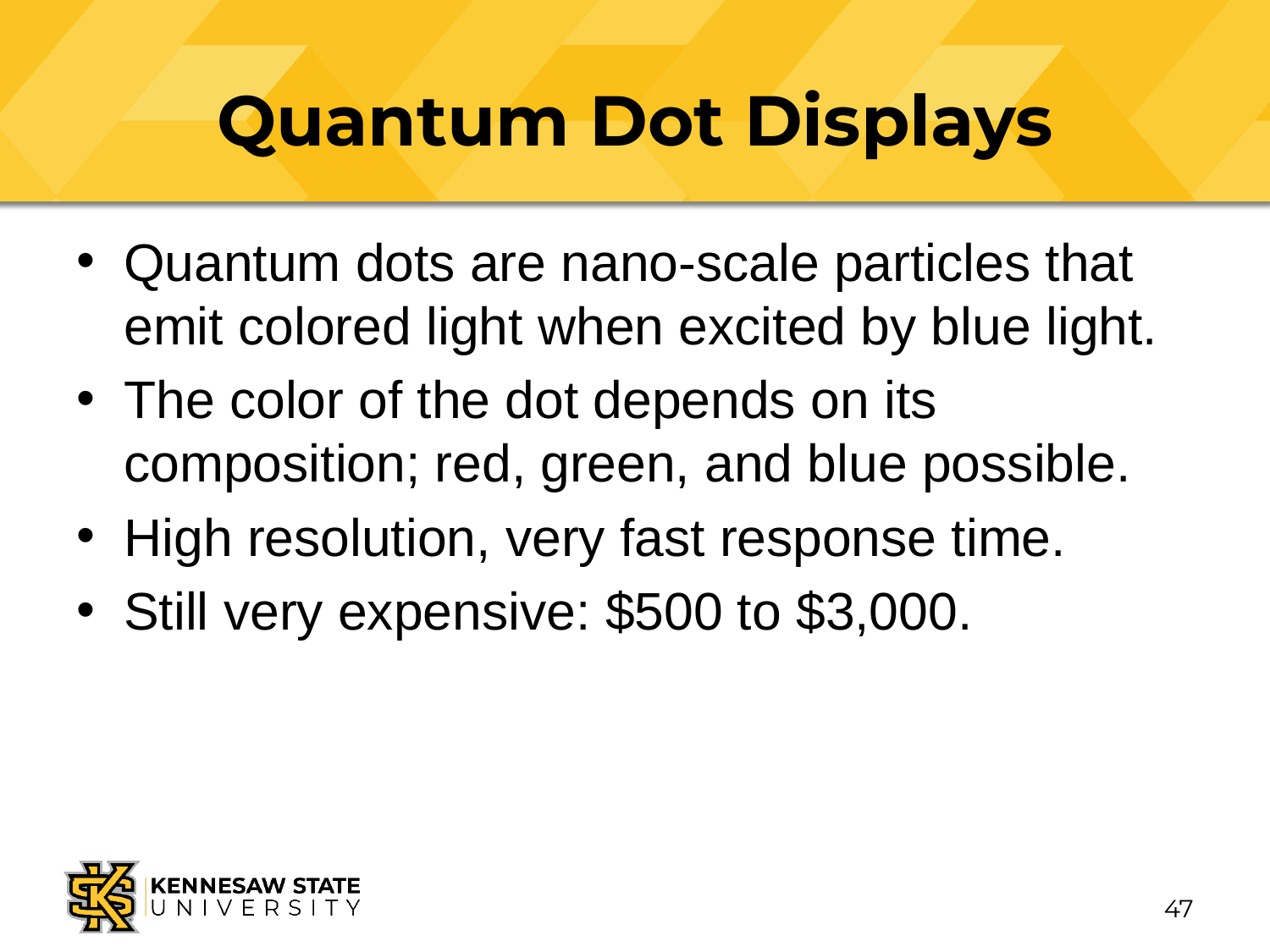

# Quantum Dot Displays
Quantum dots are nano-scale particles that emit colored light when excited by blue light.
The color of the dot depends on its composition; red, green, and blue possible.
High resolution, very fast response time.
Still very expensive: $500 to $3,000.
47